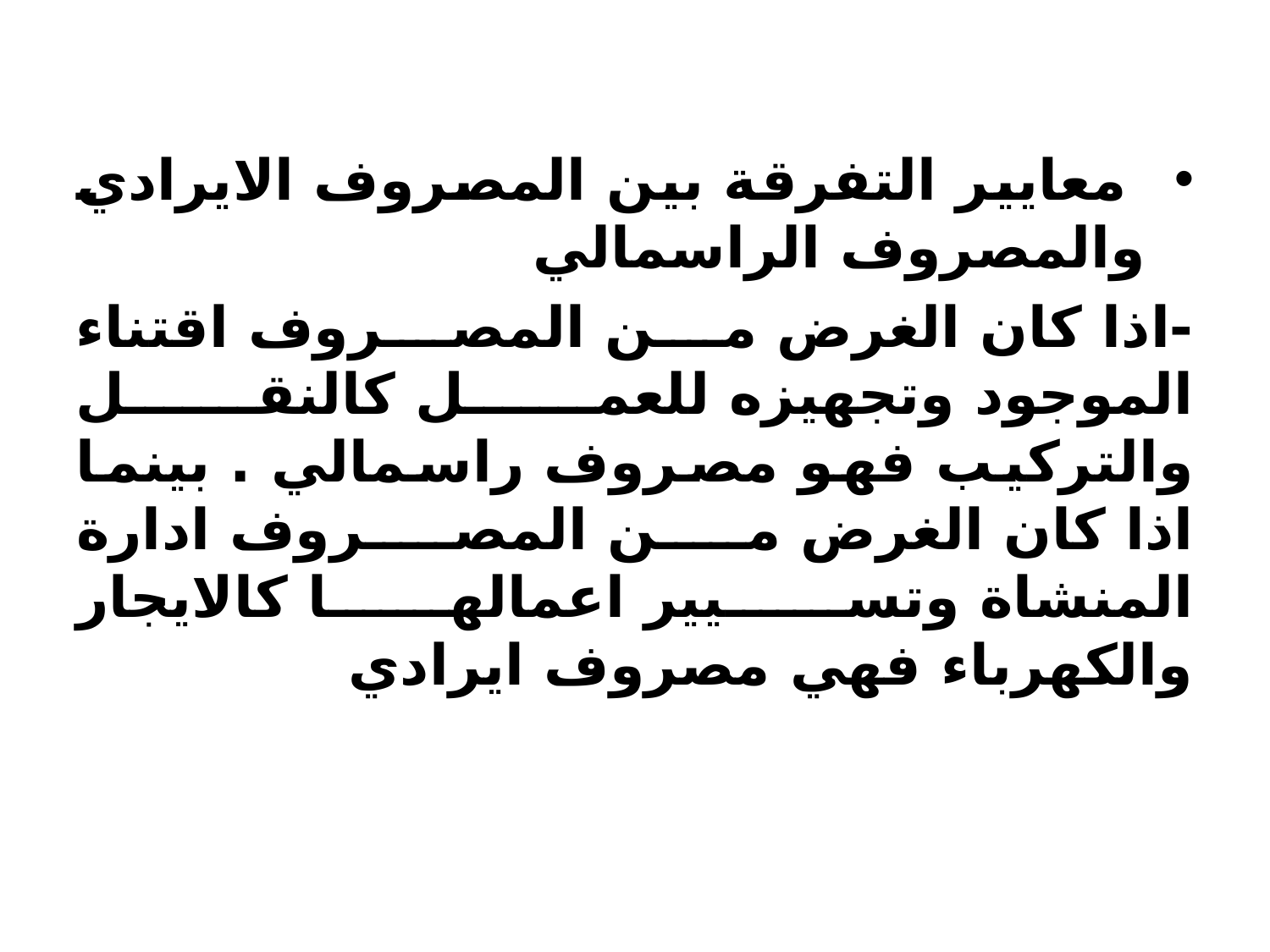

معايير التفرقة بين المصروف الايرادي والمصروف الراسمالي
-اذا كان الغرض من المصروف اقتناء الموجود وتجهيزه للعمل كالنقل والتركيب فهو مصروف راسمالي . بينما اذا كان الغرض من المصروف ادارة المنشاة وتسيير اعمالها كالايجار والكهرباء فهي مصروف ايرادي